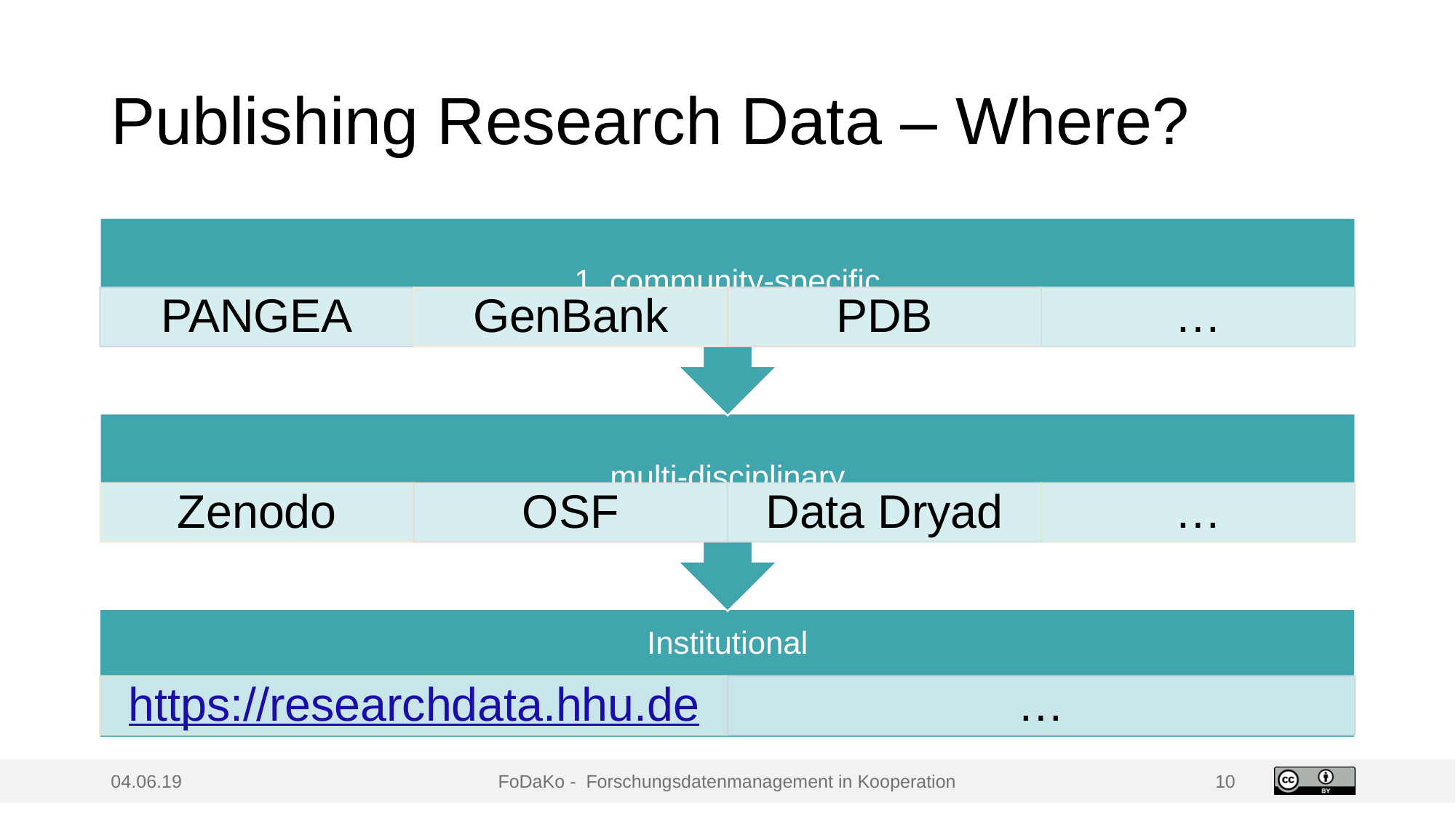

# Publishing Research Data – Where?
Institutional
https://researchdata.hhu.de
…
multi-disciplinary
Zenodo
OSF
Data Dryad
…
1. community-specific
PANGEA
GenBank
PDB
…
04.06.19
FoDaKo -  Forschungsdatenmanagement in Kooperation
10